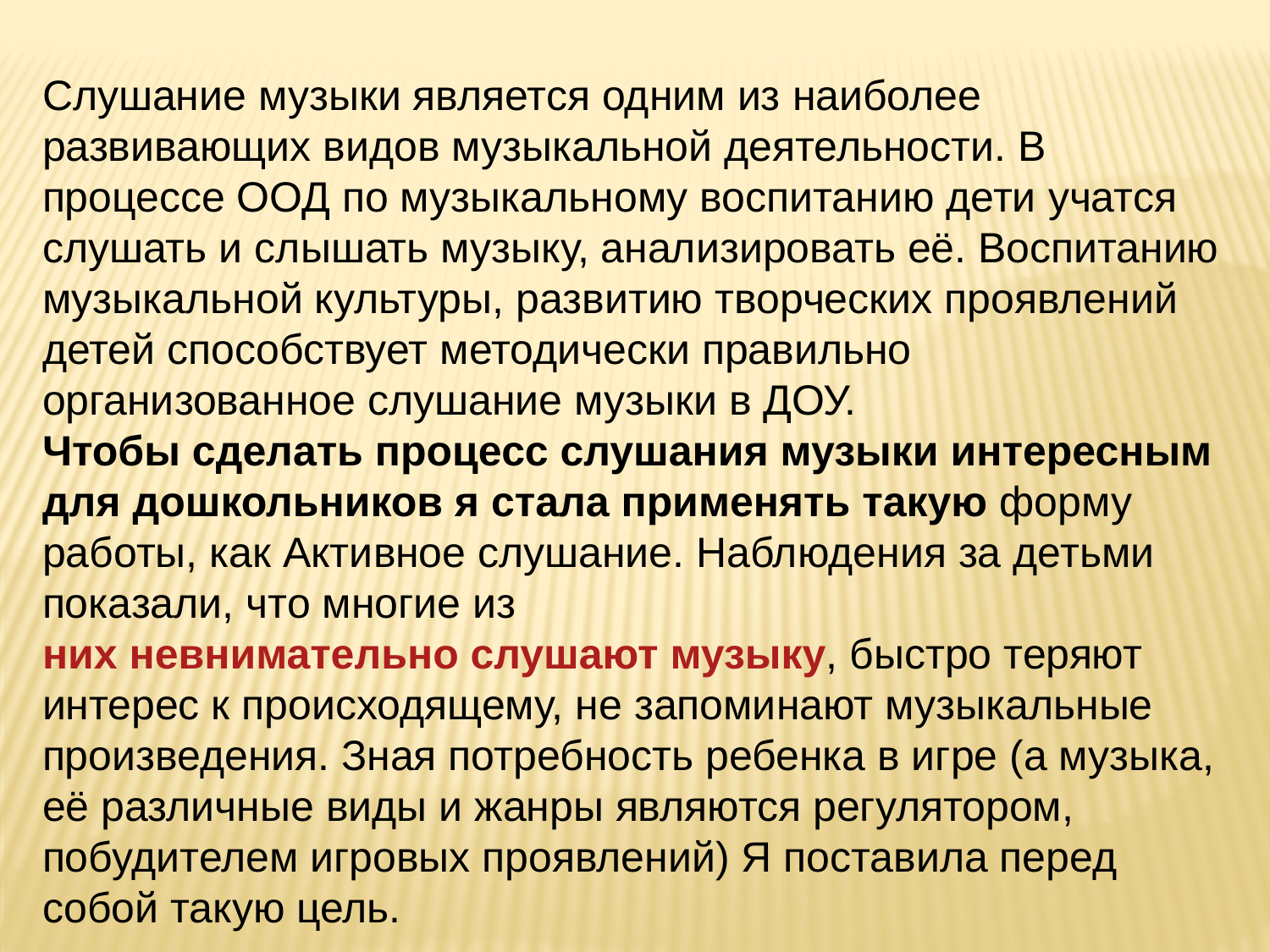

Слушание музыки является одним из наиболее развивающих видов музыкальной деятельности. В процессе ООД по музыкальному воспитанию дети учатся слушать и слышать музыку, анализировать её. Воспитанию музыкальной культуры, развитию творческих проявлений детей способствует методически правильно организованное слушание музыки в ДОУ.
Чтобы сделать процесс слушания музыки интересным для дошкольников я стала применять такую форму работы, как Активное слушание. Наблюдения за детьми показали, что многие из них невнимательно слушают музыку, быстро теряют интерес к происходящему, не запоминают музыкальные произведения. Зная потребность ребенка в игре (а музыка, её различные виды и жанры являются регулятором, побудителем игровых проявлений) Я поставила перед собой такую цель.